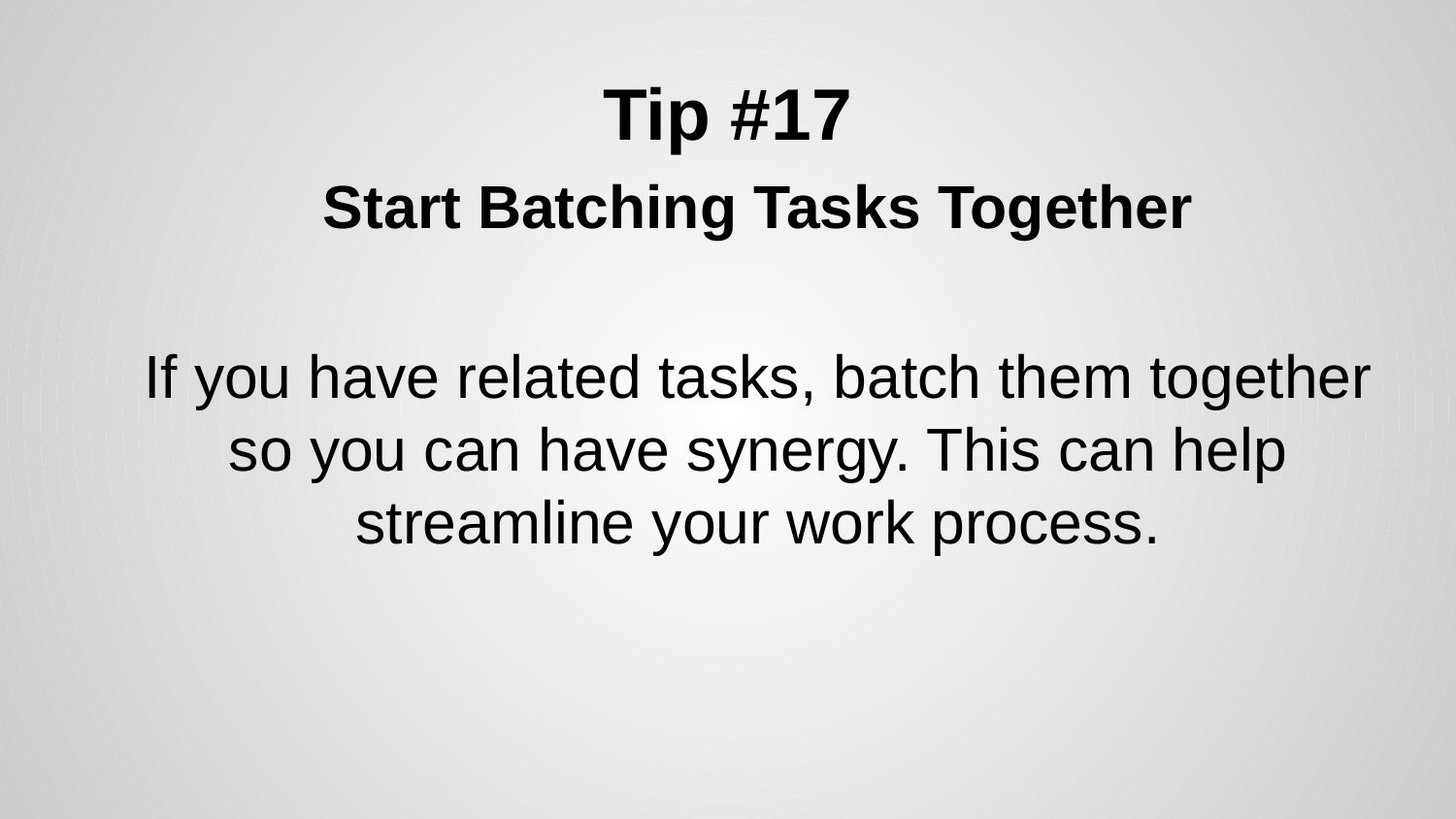

# Tip #17

Start Batching Tasks Together

If you have related tasks, batch them together so you can have synergy. This can help streamline your work process.